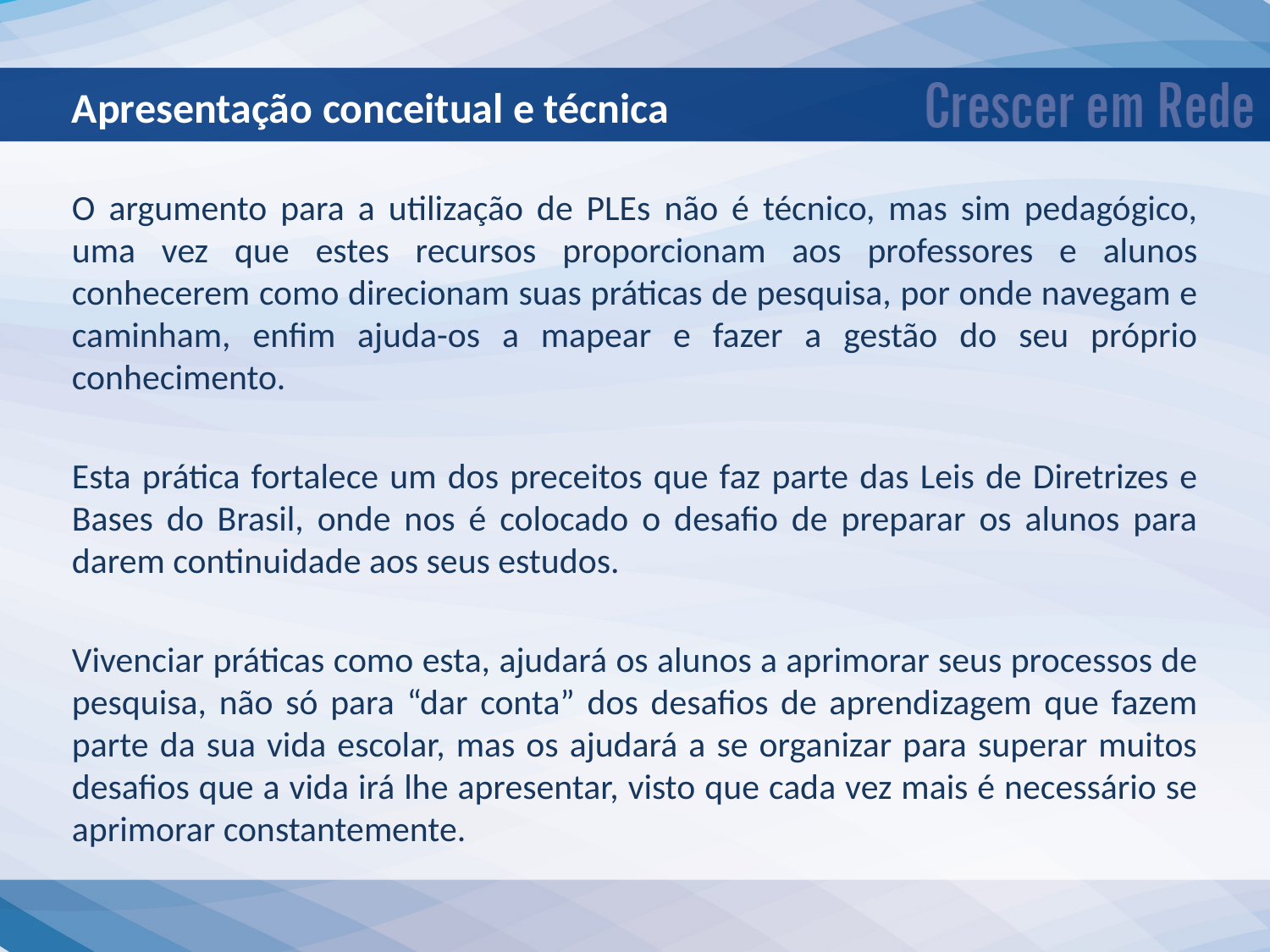

Apresentação conceitual e técnica
O argumento para a utilização de PLEs não é técnico, mas sim pedagógico, uma vez que estes recursos proporcionam aos professores e alunos conhecerem como direcionam suas práticas de pesquisa, por onde navegam e caminham, enfim ajuda-os a mapear e fazer a gestão do seu próprio conhecimento.

Esta prática fortalece um dos preceitos que faz parte das Leis de Diretrizes e Bases do Brasil, onde nos é colocado o desafio de preparar os alunos para darem continuidade aos seus estudos.

Vivenciar práticas como esta, ajudará os alunos a aprimorar seus processos de pesquisa, não só para “dar conta” dos desafios de aprendizagem que fazem parte da sua vida escolar, mas os ajudará a se organizar para superar muitos desafios que a vida irá lhe apresentar, visto que cada vez mais é necessário se aprimorar constantemente.